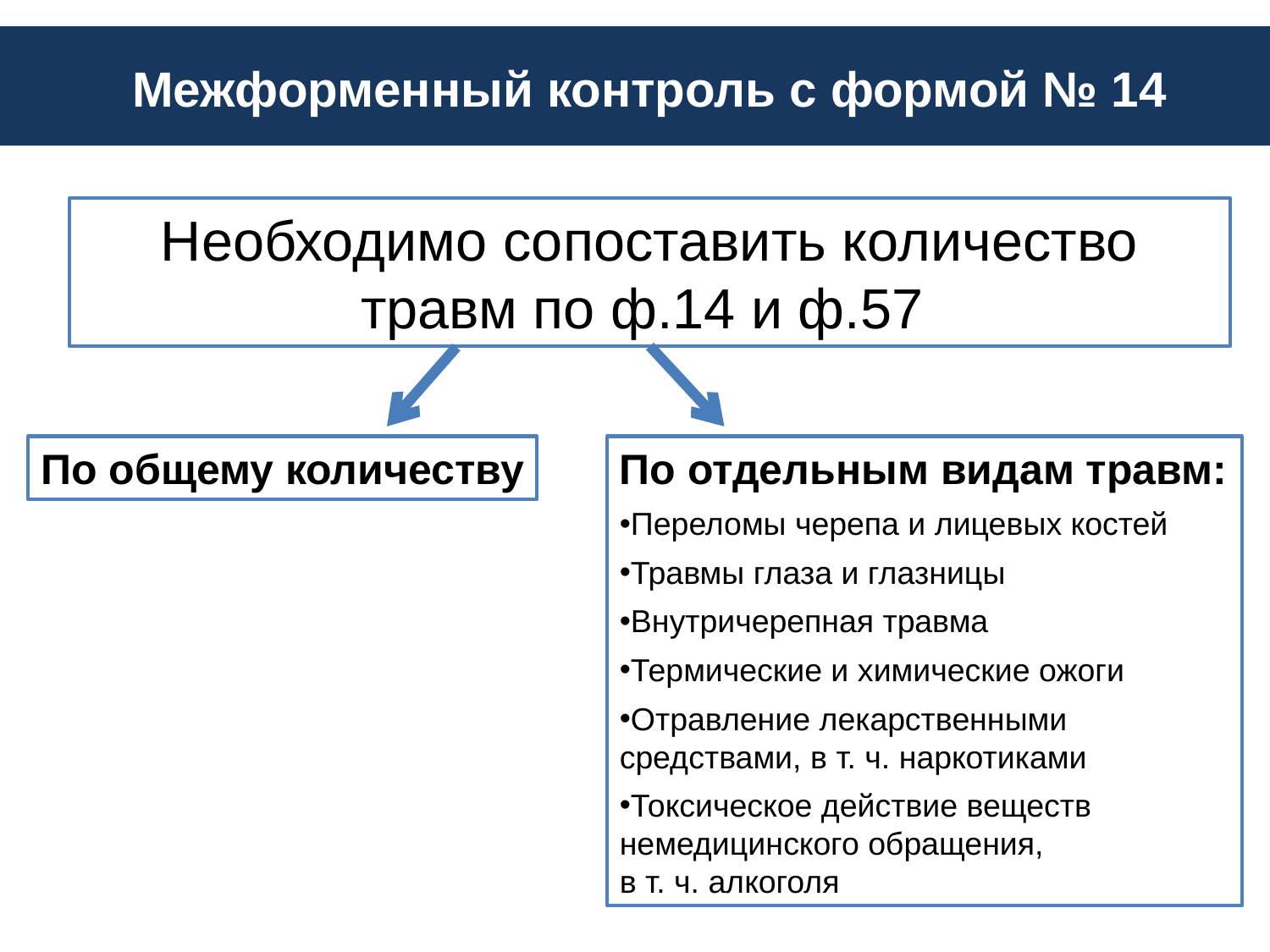

# Межформенный контроль с формой № 14

Необходимо сопоставить количество травм по ф.14 и ф.57
По общему количеству
По отдельным видам травм:
Переломы черепа и лицевых костей
Травмы глаза и глазницы
Внутричерепная травма
Термические и химические ожоги
Отравление лекарственными средствами, в т. ч. наркотиками
Токсическое действие веществ немедицинского обращения,
в т. ч. алкоголя